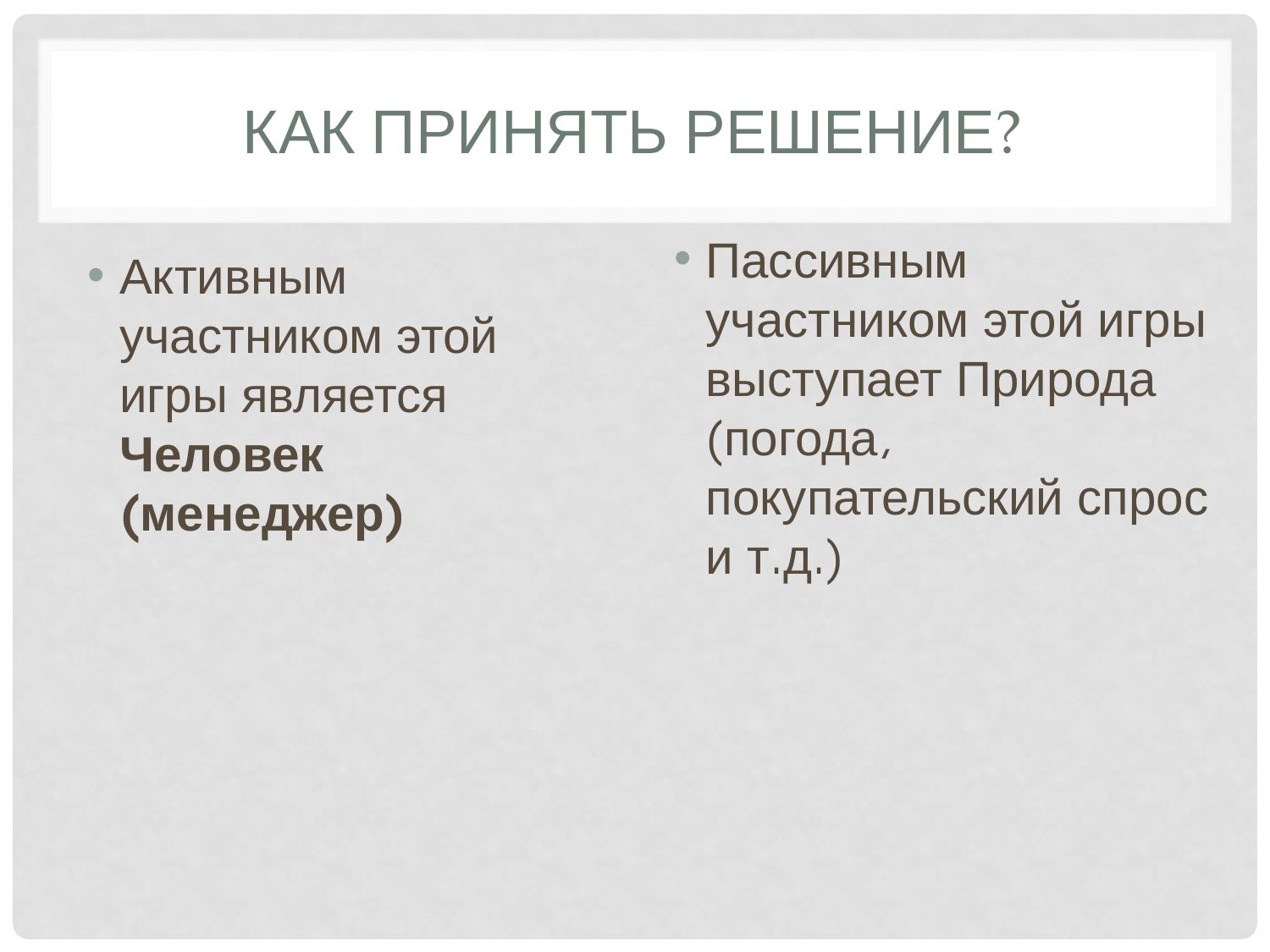

# Как принять решение?
Пассивным участником этой игры выступает Природа (погода, покупательский спрос и т.д.)
Активным участником этой игры является Человек (менеджер)